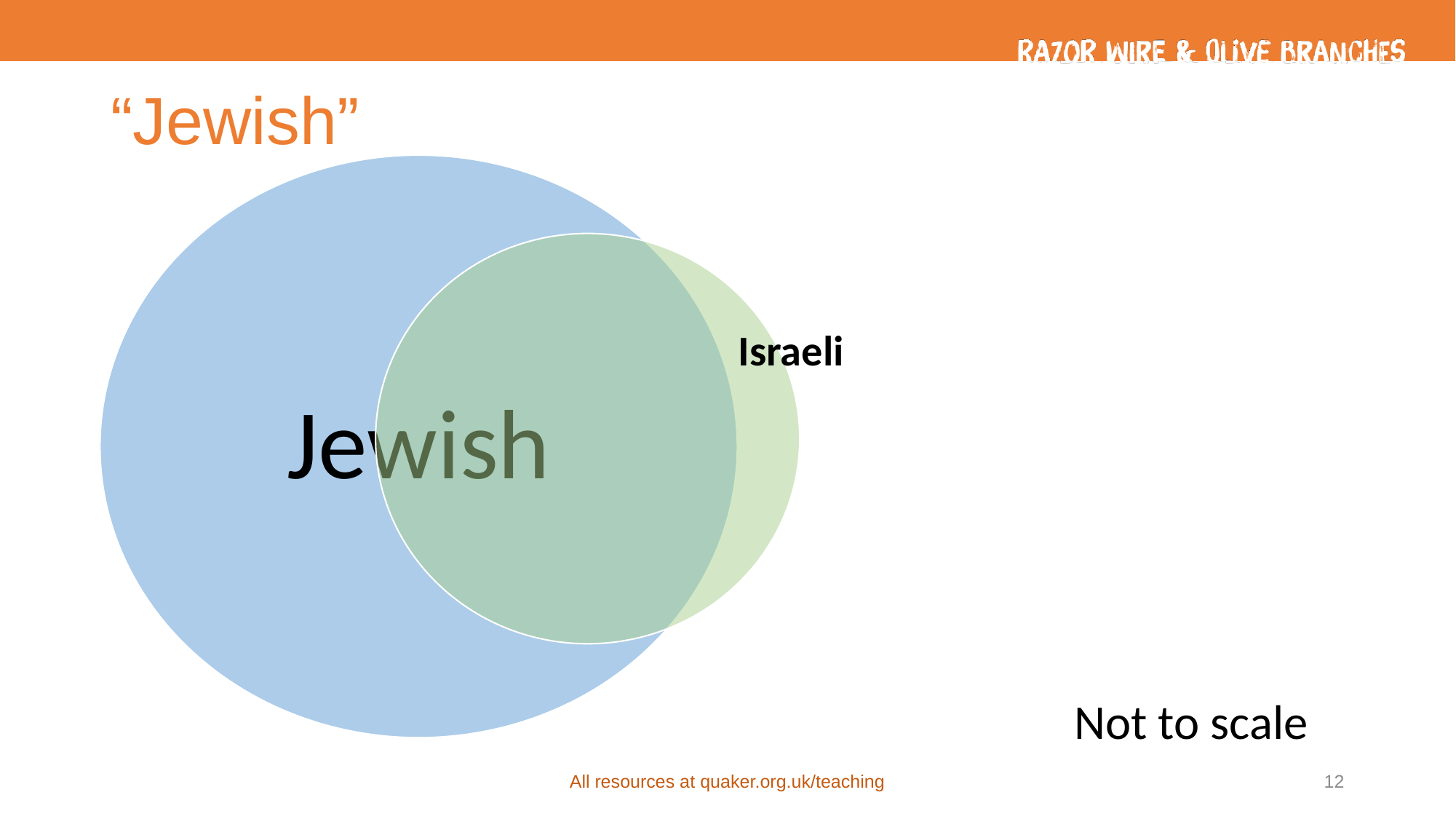

# “Jewish”
Jewish

Israeli
Not to scale
All resources at quaker.org.uk/teaching
12